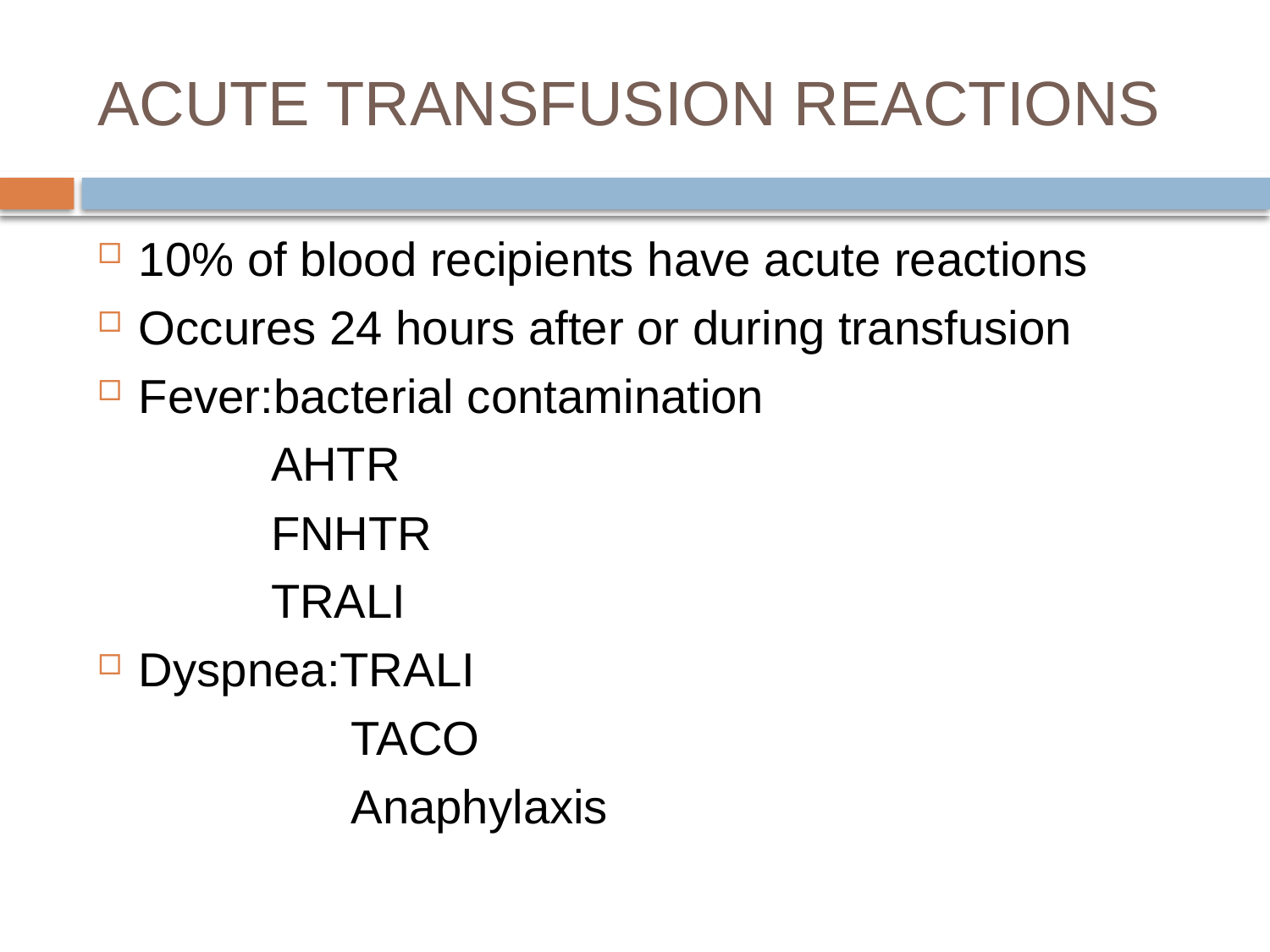

# ACUTE TRANSFUSION REACTIONS
10% of blood recipients have acute reactions
Occures 24 hours after or during transfusion
Fever:bacterial contamination
             AHTR
             FNHTR
             TRALI
Dyspnea:TRALI
                   TACO
                   Anaphylaxis